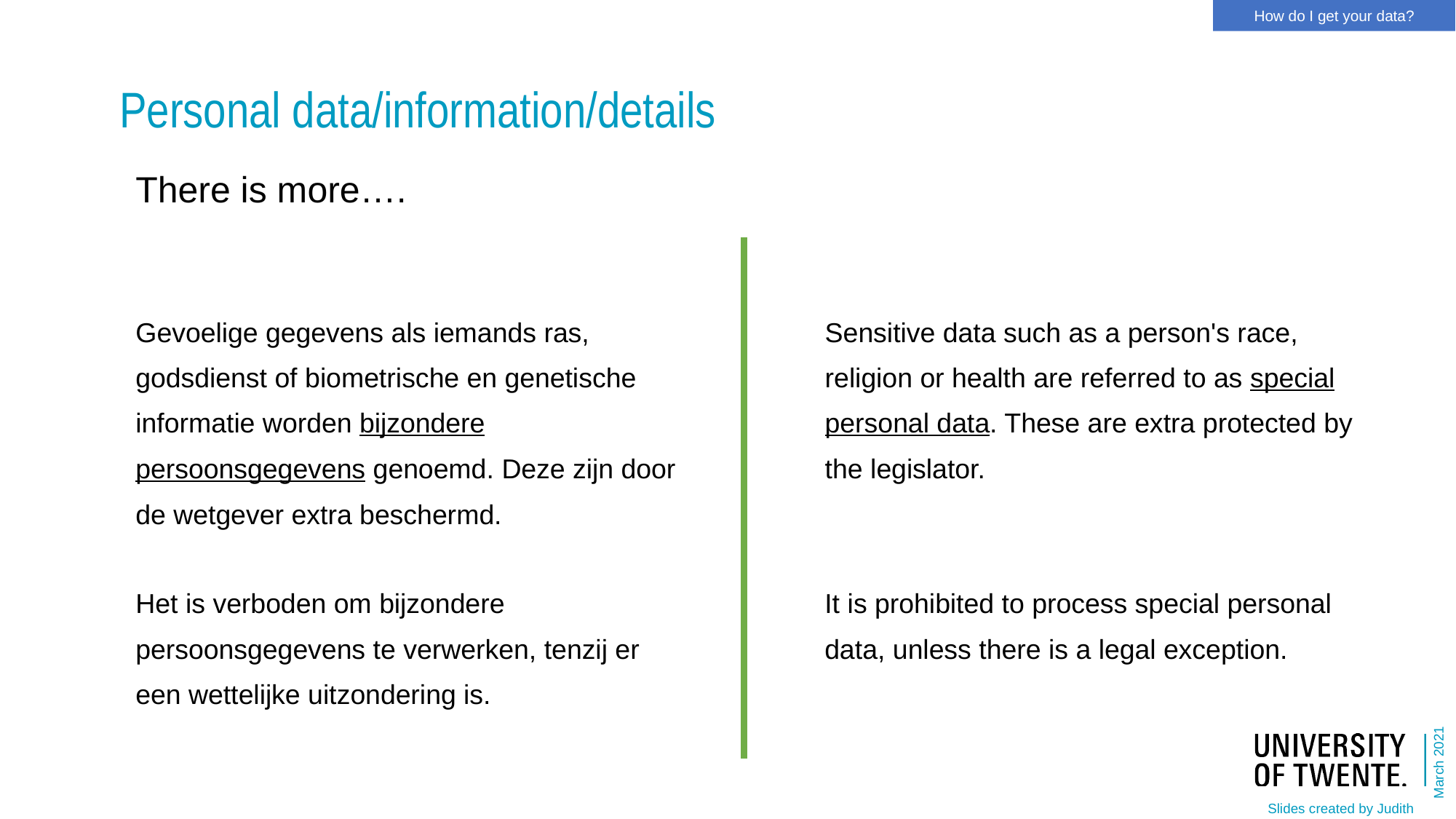

How do I get your data?
Personal data/information/details
There is more….
Gevoelige gegevens als iemands ras, godsdienst of biometrische en genetische informatie worden bijzondere persoonsgegevens genoemd. Deze zijn door de wetgever extra beschermd.
Sensitive data such as a person's race, religion or health are referred to as special personal data. These are extra protected by the legislator.
Het is verboden om bijzondere persoonsgegevens te verwerken, tenzij er een wettelijke uitzondering is.
It is prohibited to process special personal data, unless there is a legal exception.